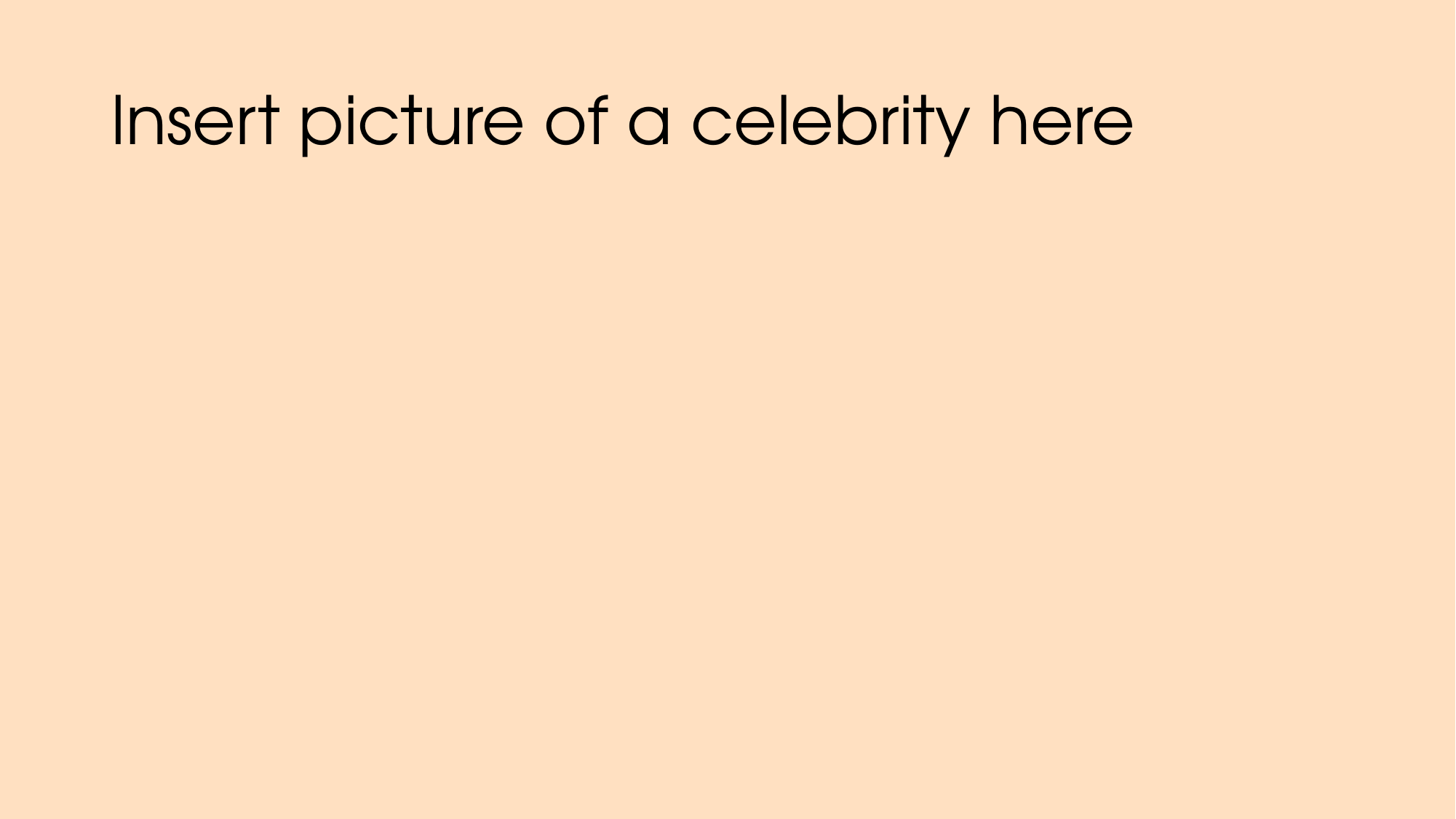

# Insert picture of a celebrity here